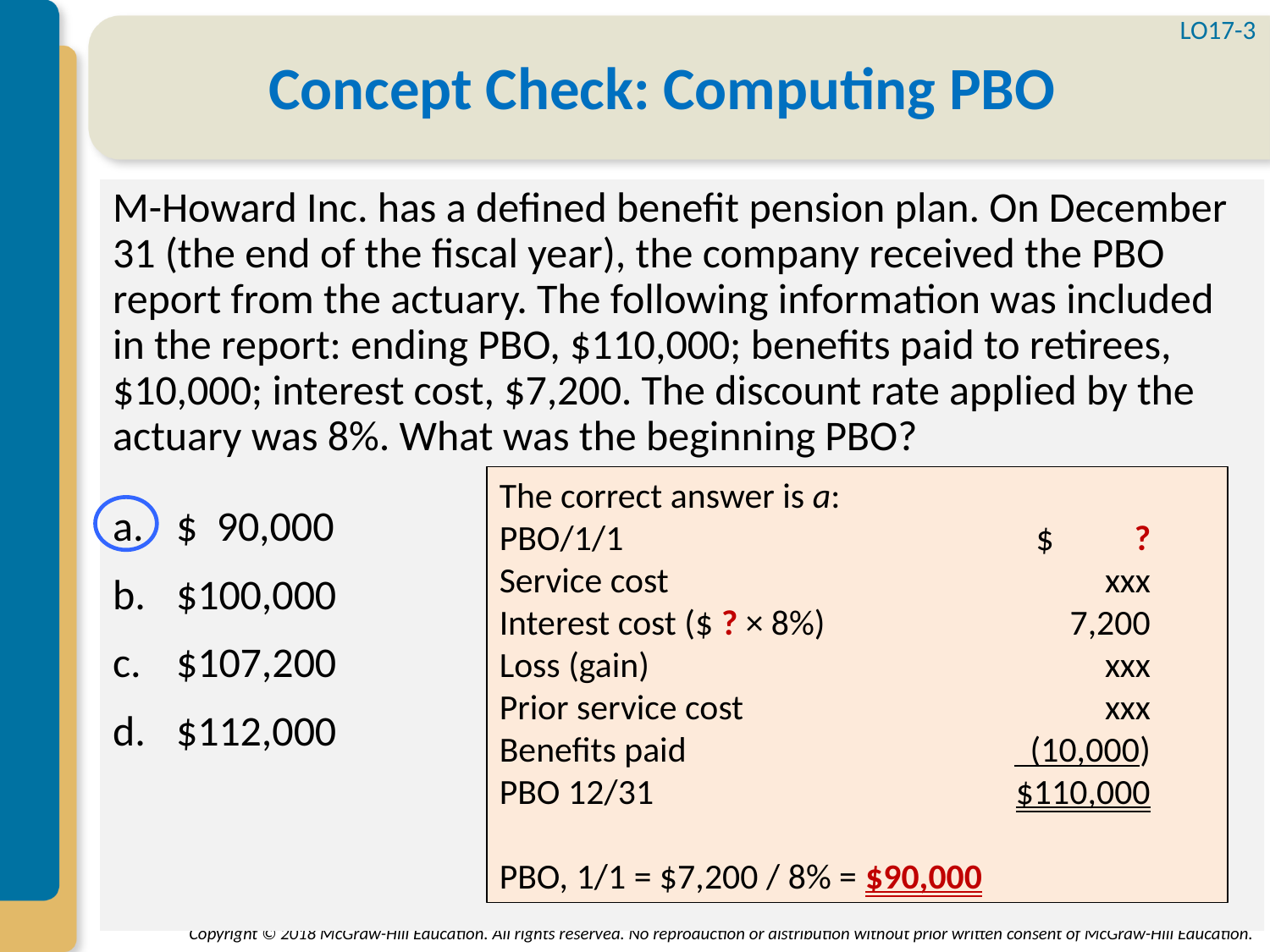

LO17-3
# Concept Check: Computing PBO
M-Howard Inc. has a defined benefit pension plan. On December 31 (the end of the fiscal year), the company received the PBO report from the actuary. The following information was included in the report: ending PBO, $110,000; benefits paid to retirees, $10,000; interest cost, $7,200. The discount rate applied by the actuary was 8%. What was the beginning PBO?
$  90,000
$100,000
$107,200
$112,000

The correct answer is a:
PBO/1/1	$          ?
Service cost	xxx
Interest cost ($ ? × 8%)	7,200
Loss (gain)	xxx
Prior service cost	xxx
Benefits paid	  (10,000)
PBO 12/31	$110,000

PBO, 1/1 = $7,200 / 8% = $90,000